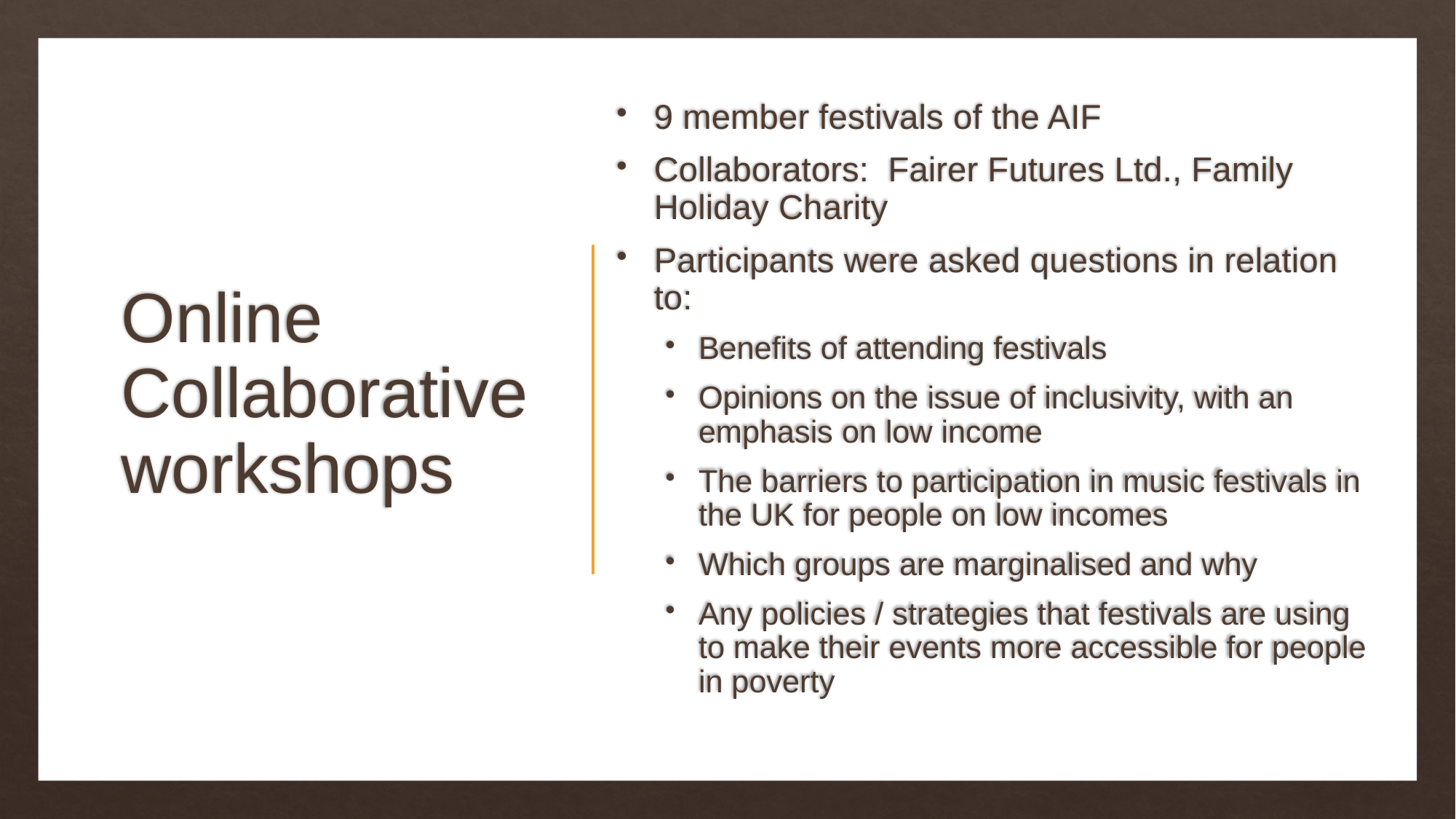

9 member festivals of the AIF
Collaborators:  Fairer Futures Ltd., Family Holiday Charity
Participants were asked questions in relation to:
Benefits of attending festivals
Opinions on the issue of inclusivity, with an emphasis on low income
The barriers to participation in music festivals in the UK for people on low incomes
Which groups are marginalised and why
Any policies / strategies that festivals are using to make their events more accessible for people in poverty
# Online Collaborative workshops
AMI Conference 2023